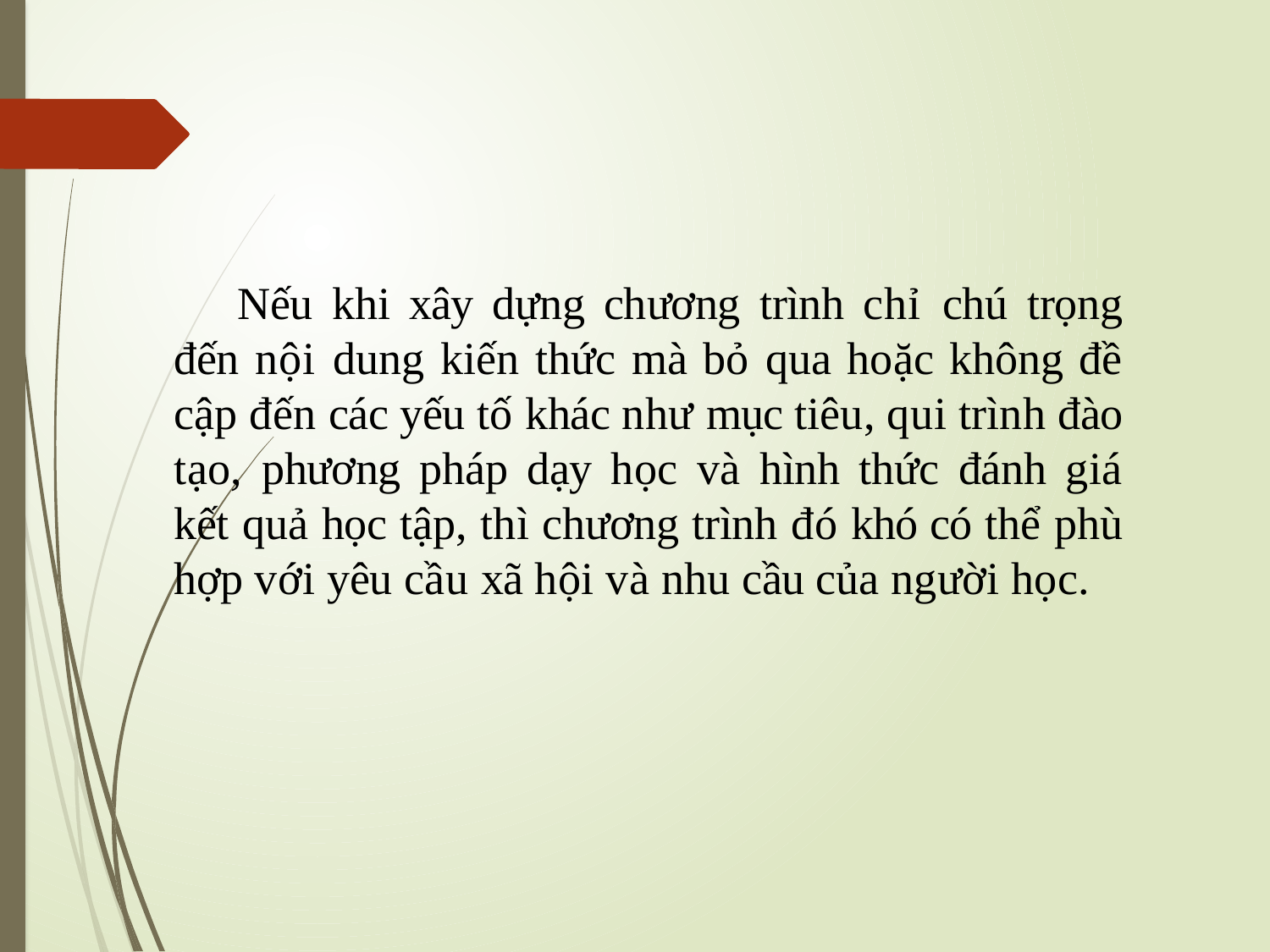

Nếu khi xây dựng chương trình chỉ chú trọng đến nội dung kiến thức mà bỏ qua hoặc không đề cập đến các yếu tố khác như mục tiêu, qui trình đào tạo, phương pháp dạy học và hình thức đánh giá kết quả học tập, thì chương trình đó khó có thể phù hợp với yêu cầu xã hội và nhu cầu của người học.